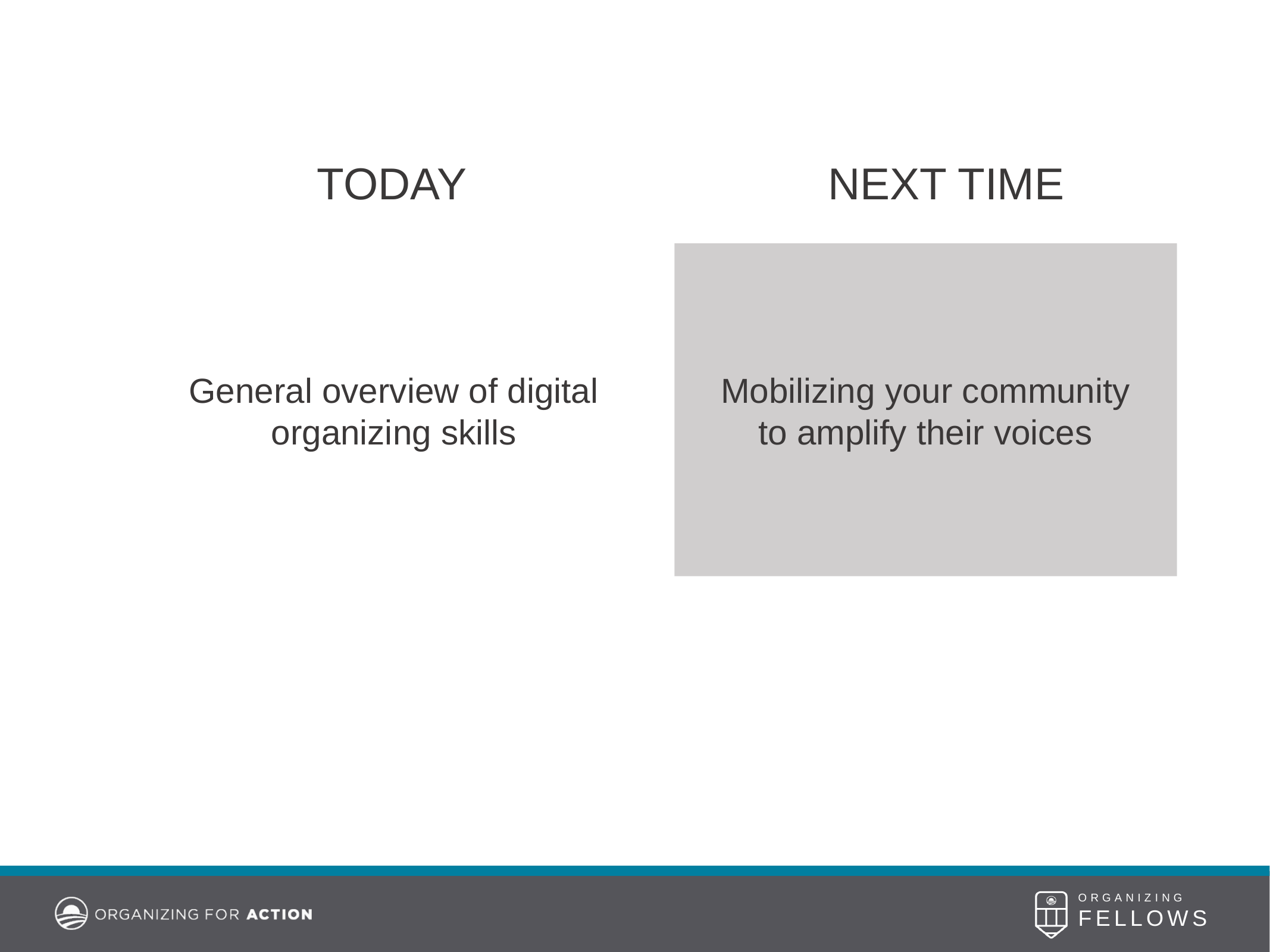

TODAY
NEXT TIME
Mobilizing your community to amplify their voices
General overview of digital organizing skills